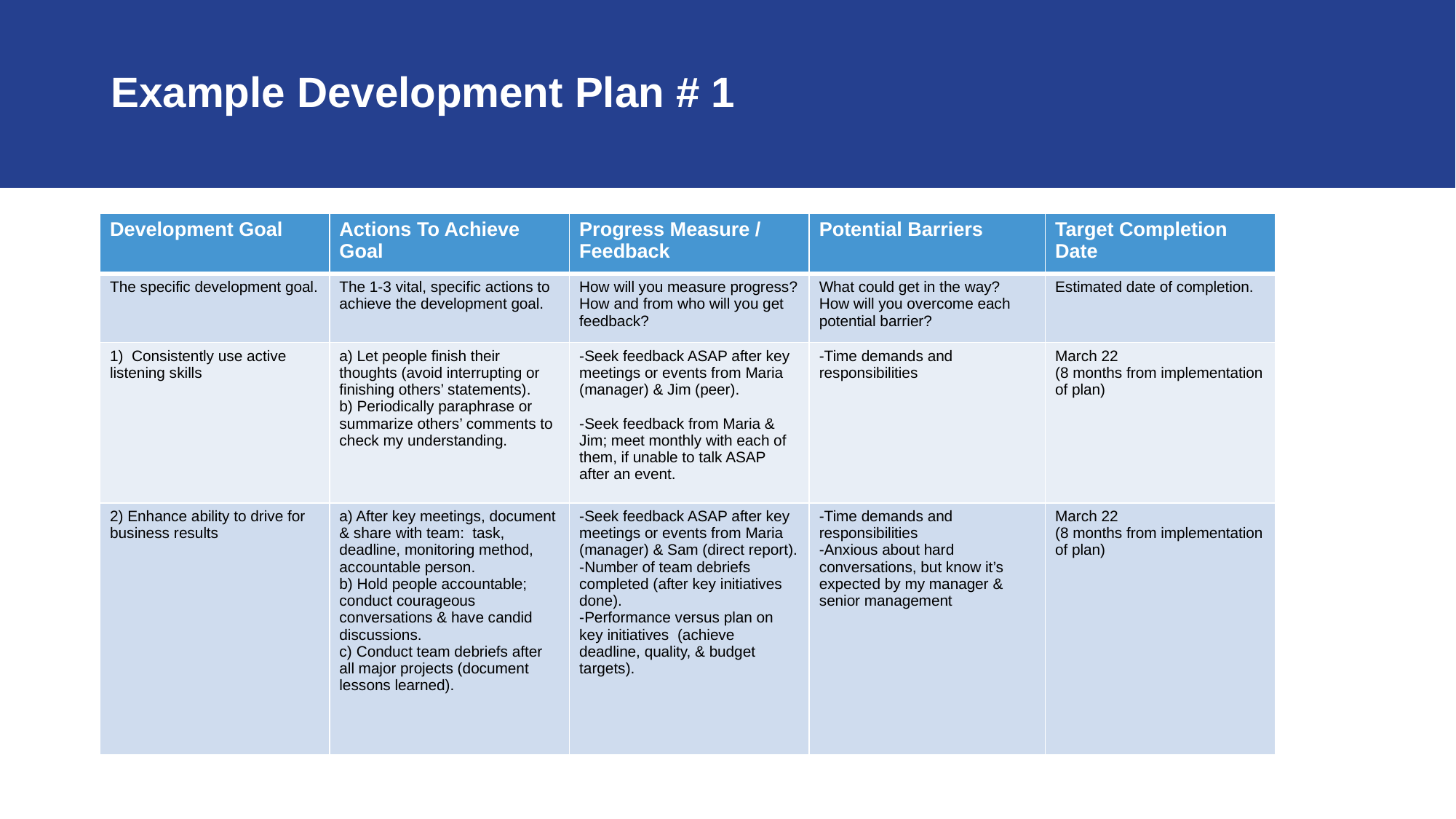

# Example Development Plan # 1
| Development Goal | Actions To Achieve Goal | Progress Measure / Feedback | Potential Barriers | Target Completion Date |
| --- | --- | --- | --- | --- |
| The specific development goal. | The 1-3 vital, specific actions to achieve the development goal. | How will you measure progress? How and from who will you get feedback? | What could get in the way? How will you overcome each potential barrier? | Estimated date of completion. |
| 1) Consistently use active listening skills | a) Let people finish their thoughts (avoid interrupting or finishing others’ statements). b) Periodically paraphrase or summarize others’ comments to check my understanding. | -Seek feedback ASAP after key meetings or events from Maria (manager) & Jim (peer). -Seek feedback from Maria & Jim; meet monthly with each of them, if unable to talk ASAP after an event. | -Time demands and responsibilities | March 22 (8 months from implementation of plan) |
| 2) Enhance ability to drive for business results | a) After key meetings, document & share with team: task, deadline, monitoring method, accountable person. b) Hold people accountable; conduct courageous conversations & have candid discussions. c) Conduct team debriefs after all major projects (document lessons learned). | -Seek feedback ASAP after key meetings or events from Maria (manager) & Sam (direct report). -Number of team debriefs completed (after key initiatives done). -Performance versus plan on key initiatives (achieve deadline, quality, & budget targets). | -Time demands and responsibilities -Anxious about hard conversations, but know it’s expected by my manager & senior management | March 22 (8 months from implementation of plan) |